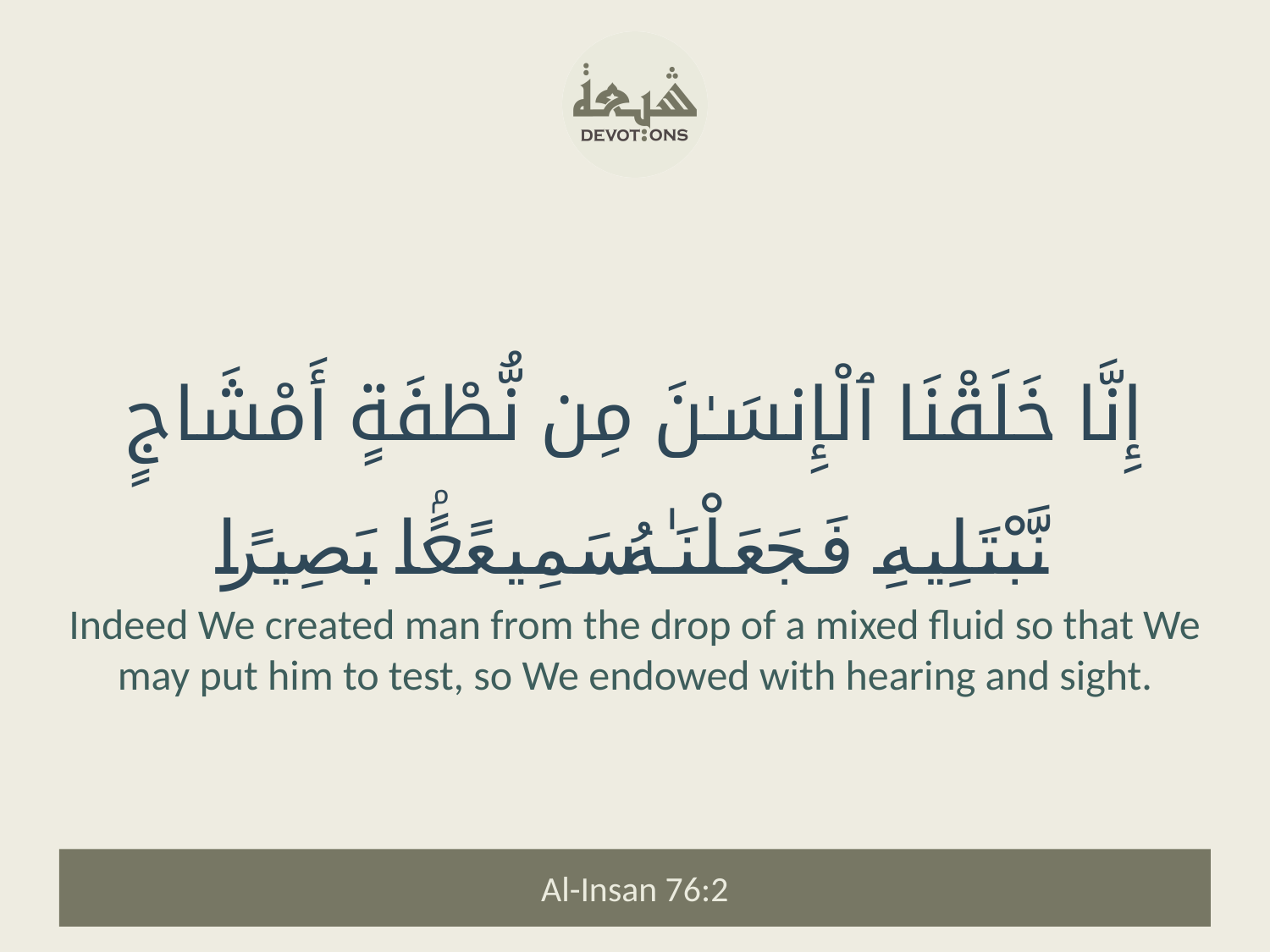

إِنَّا خَلَقْنَا ٱلْإِنسَـٰنَ مِن نُّطْفَةٍ أَمْشَاجٍ نَّبْتَلِيهِ فَجَعَلْنَـٰهُ سَمِيعًۢا بَصِيرًا
Indeed We created man from the drop of a mixed fluid so that We may put him to test, so We endowed with hearing and sight.
Al-Insan 76:2